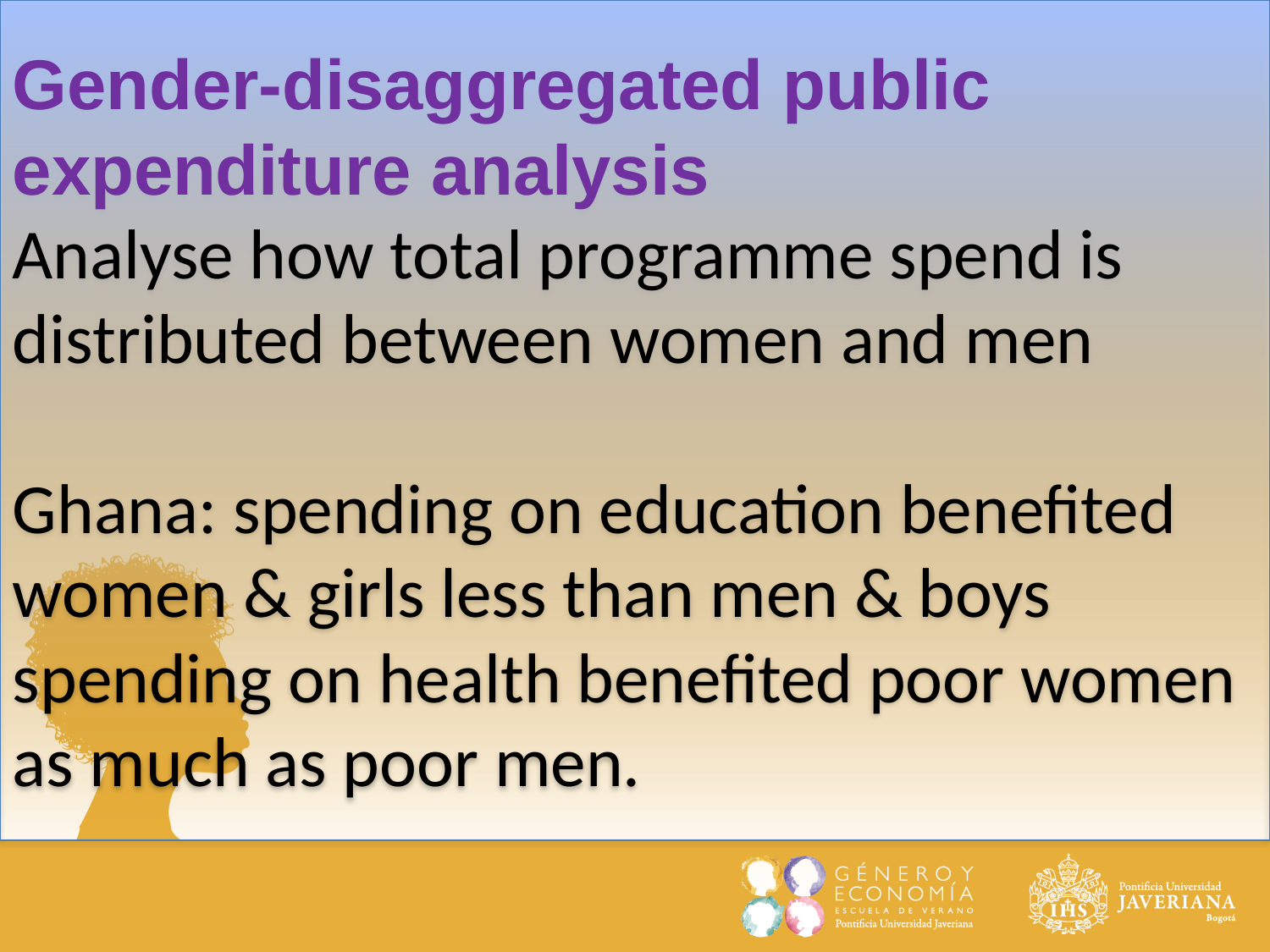

Gender-disaggregated public expenditure analysis
Analyse how total programme spend is distributed between women and men

Ghana: spending on education benefited women & girls less than men & boys
spending on health benefited poor women as much as poor men.